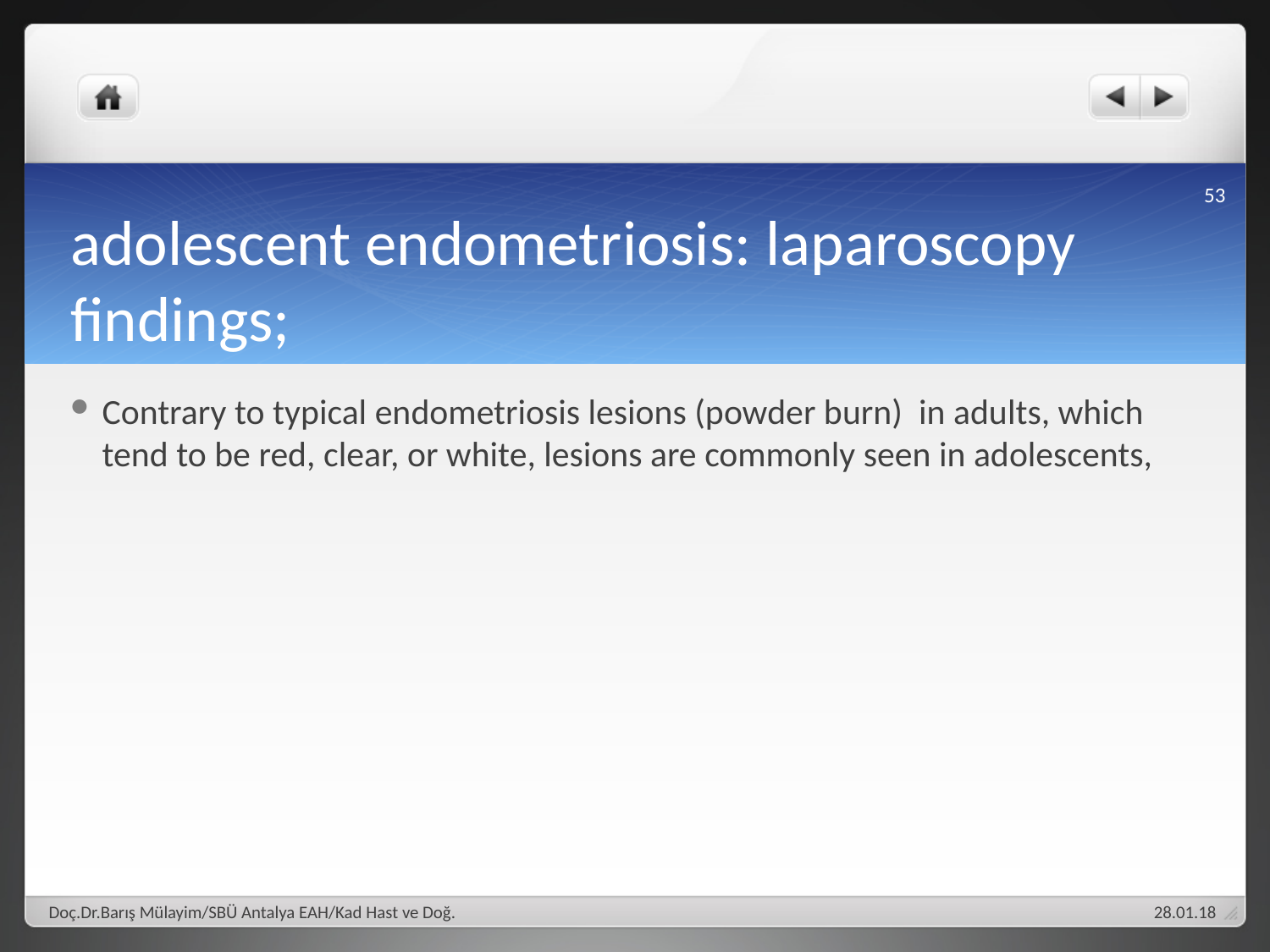

53
# adolescent endometriosis: laparoscopy findings;
Contrary to typical endometriosis lesions (powder burn)  in adults, which tend to be red, clear, or white, lesions are commonly seen in adolescents,
Doç.Dr.Barış Mülayim/SBÜ Antalya EAH/Kad Hast ve Doğ.
28.01.18